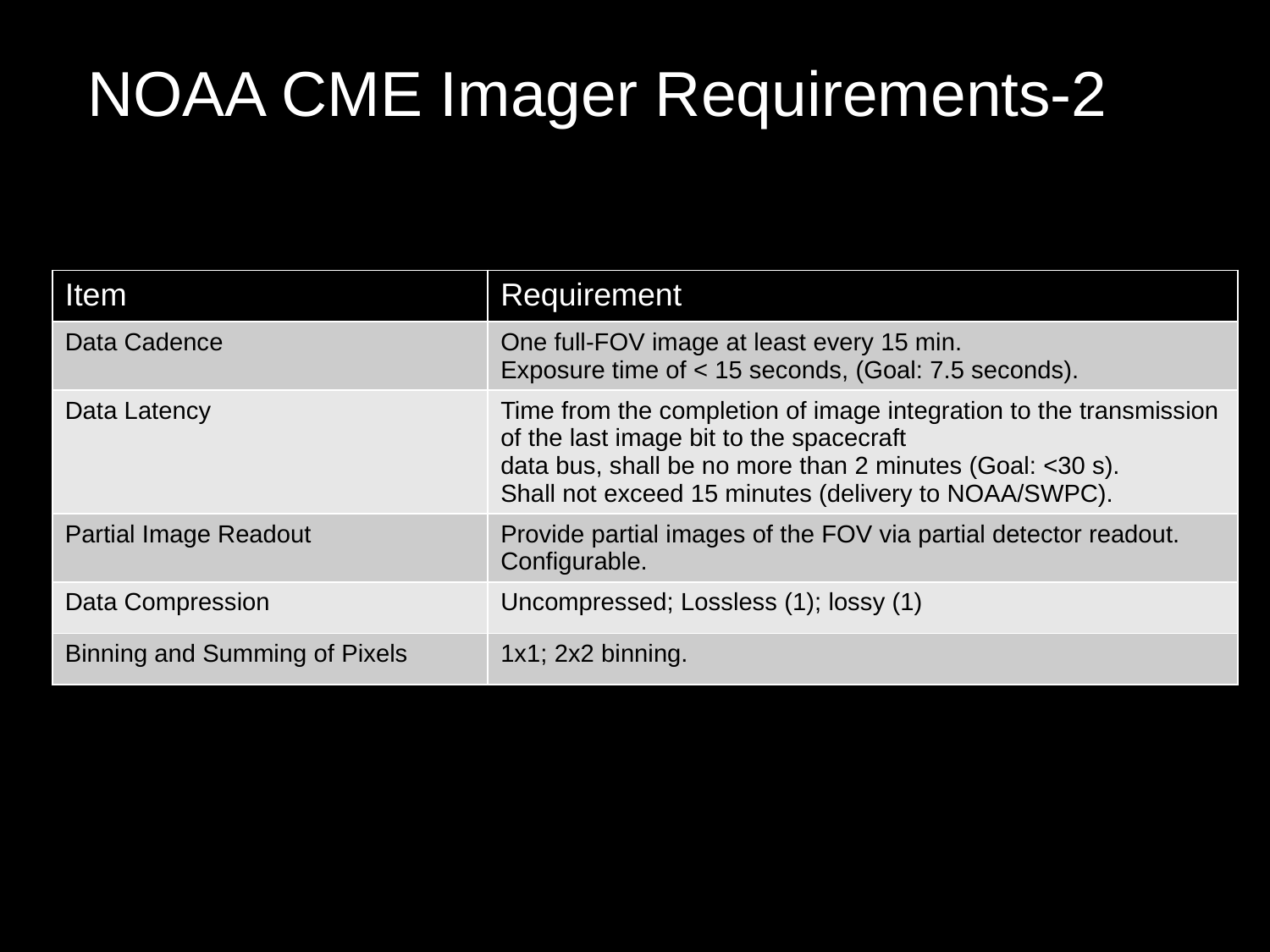

# NOAA CME Imager Requirements-2
| Item | Requirement |
| --- | --- |
| Data Cadence | One full-FOV image at least every 15 min. Exposure time of < 15 seconds, (Goal: 7.5 seconds). |
| Data Latency | Time from the completion of image integration to the transmission of the last image bit to the spacecraft data bus, shall be no more than 2 minutes (Goal: <30 s). Shall not exceed 15 minutes (delivery to NOAA/SWPC). |
| Partial Image Readout | Provide partial images of the FOV via partial detector readout. Configurable. |
| Data Compression | Uncompressed; Lossless (1); lossy (1) |
| Binning and Summing of Pixels | 1x1; 2x2 binning. |